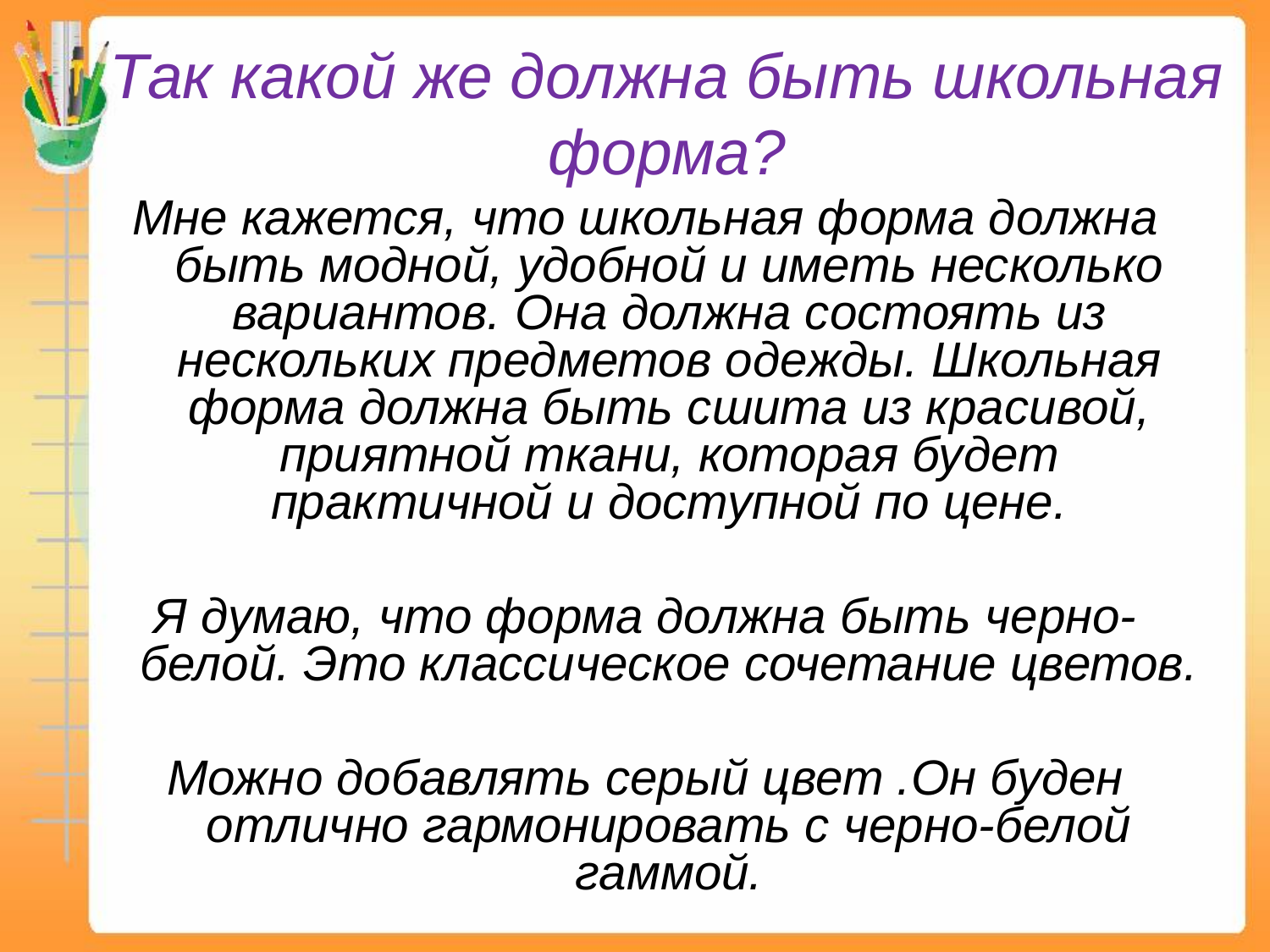

# Так какой же должна быть школьная форма?
Мне кажется, что школьная форма должна быть модной, удобной и иметь несколько вариантов. Она должна состоять из нескольких предметов одежды. Школьная форма должна быть сшита из красивой, приятной ткани, которая будет практичной и доступной по цене.

Я думаю, что форма должна быть черно-белой. Это классическое сочетание цветов.

Можно добавлять серый цвет .Он буден отлично гармонировать с черно-белой гаммой.